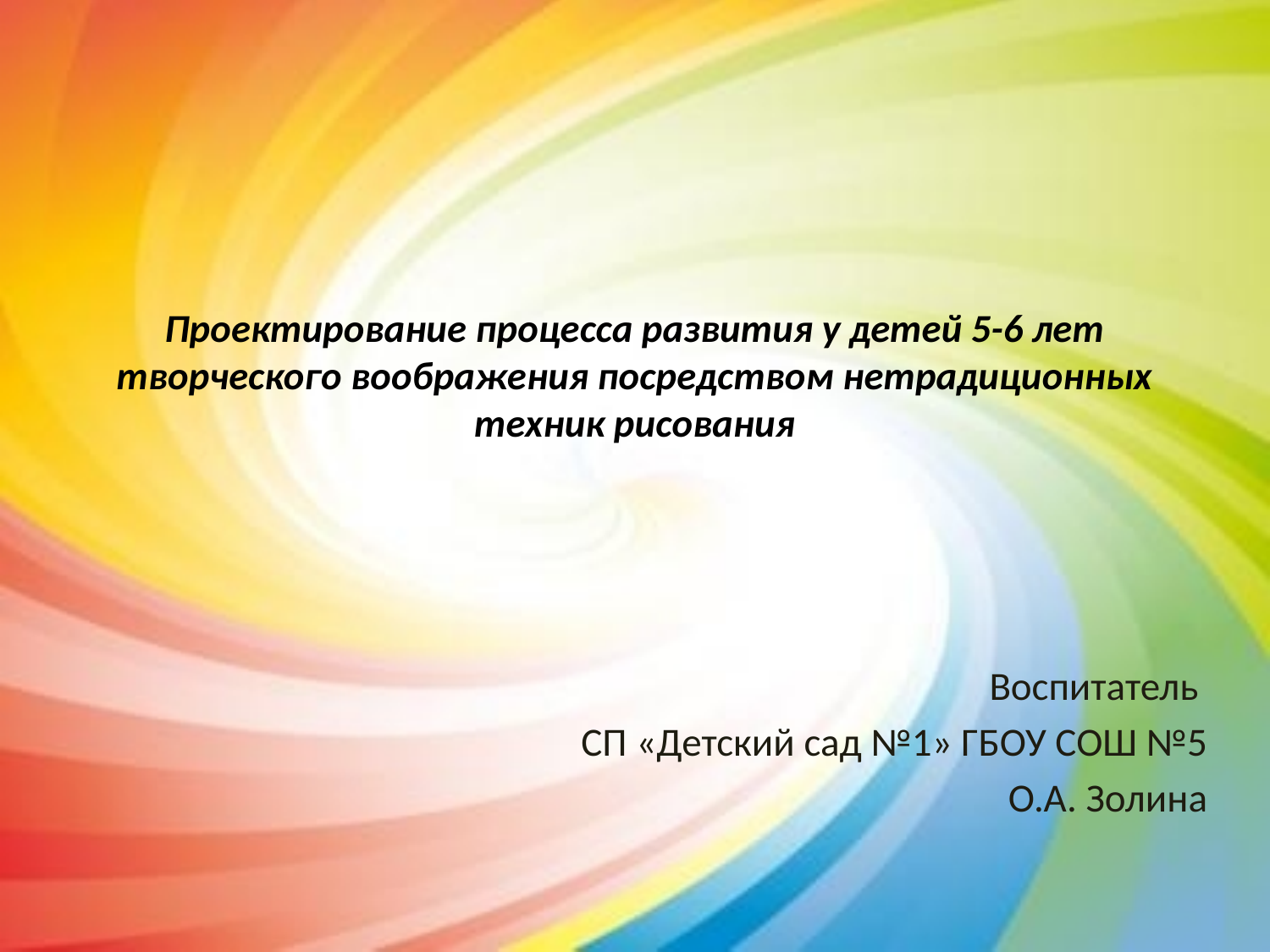

# Проектирование процесса развития у детей 5-6 лет творческого воображения посредством нетрадиционных техник рисования
Воспитатель
СП «Детский сад №1» ГБОУ СОШ №5
О.А. Золина